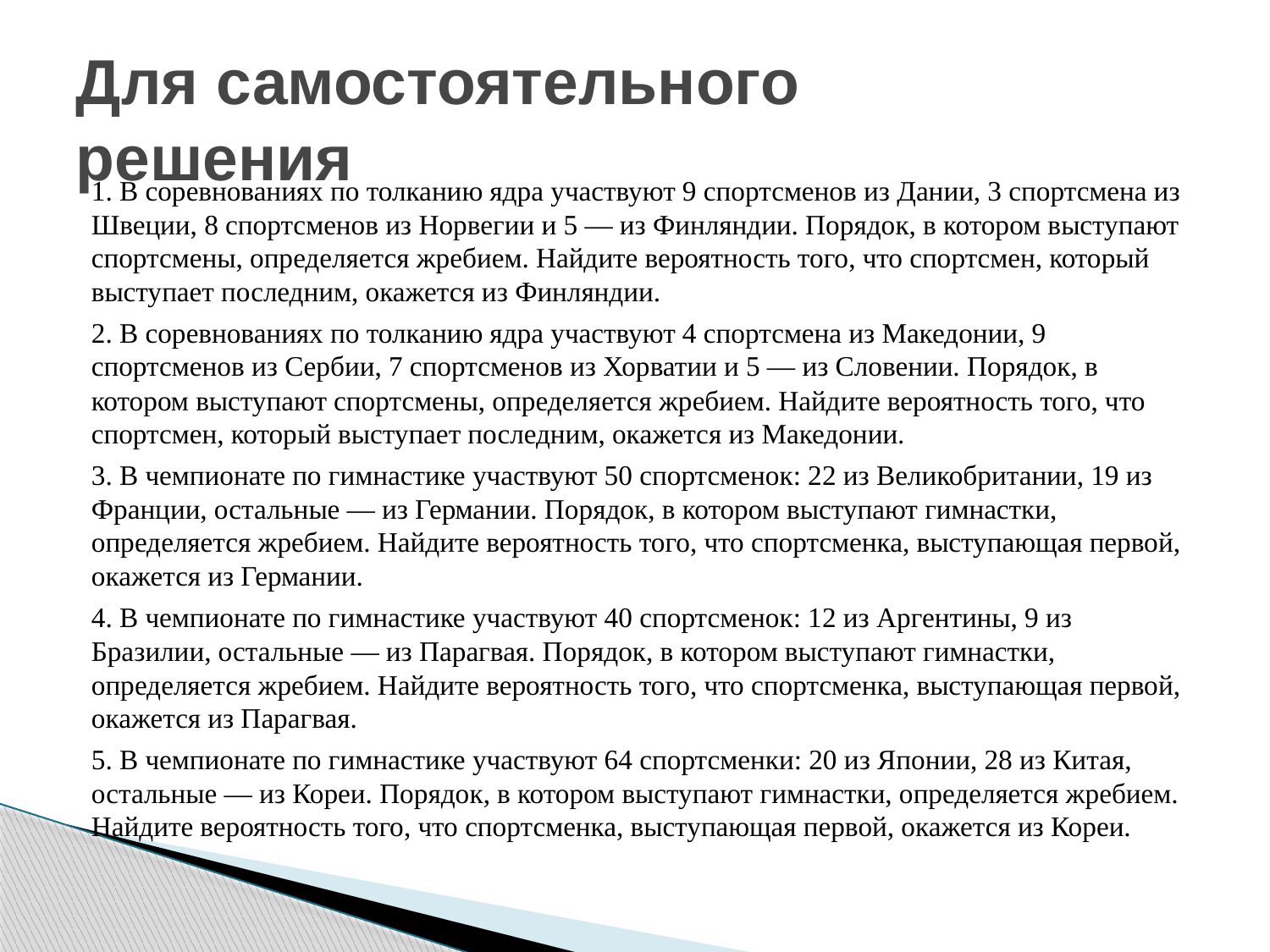

# Для самостоятельного решения
1. В соревнованиях по толканию ядра участвуют 9 спортсменов из Дании, 3 спортсмена из Швеции, 8 спортсменов из Норвегии и 5 — из Финляндии. Порядок, в котором выступают спортсмены, определяется жребием. Найдите вероятность того, что спортсмен, который выступает последним, окажется из Финляндии.
2. В соревнованиях по толканию ядра участвуют 4 спортсмена из Македонии, 9 спортсменов из Сербии, 7 спортсменов из Хорватии и 5 — из Словении. Порядок, в котором выступают спортсмены, определяется жребием. Найдите вероятность того, что спортсмен, который выступает последним, окажется из Македонии.
3. В чемпионате по гимнастике участвуют 50 спортсменок: 22 из Великобритании, 19 из Франции, остальные — из Германии. Порядок, в котором выступают гимнастки, определяется жребием. Найдите вероятность того, что спортсменка, выступающая первой, окажется из Германии.
4. В чемпионате по гимнастике участвуют 40 спортсменок: 12 из Аргентины, 9 из Бразилии, остальные — из Парагвая. Порядок, в котором выступают гимнастки, определяется жребием. Найдите вероятность того, что спортсменка, выступающая первой, окажется из Парагвая.
5. В чемпионате по гимнастике участвуют 64 спортсменки: 20 из Японии, 28 из Китая, остальные — из Кореи. Порядок, в котором выступают гимнастки, определяется жребием. Найдите вероятность того, что спортсменка, выступающая первой, окажется из Кореи.